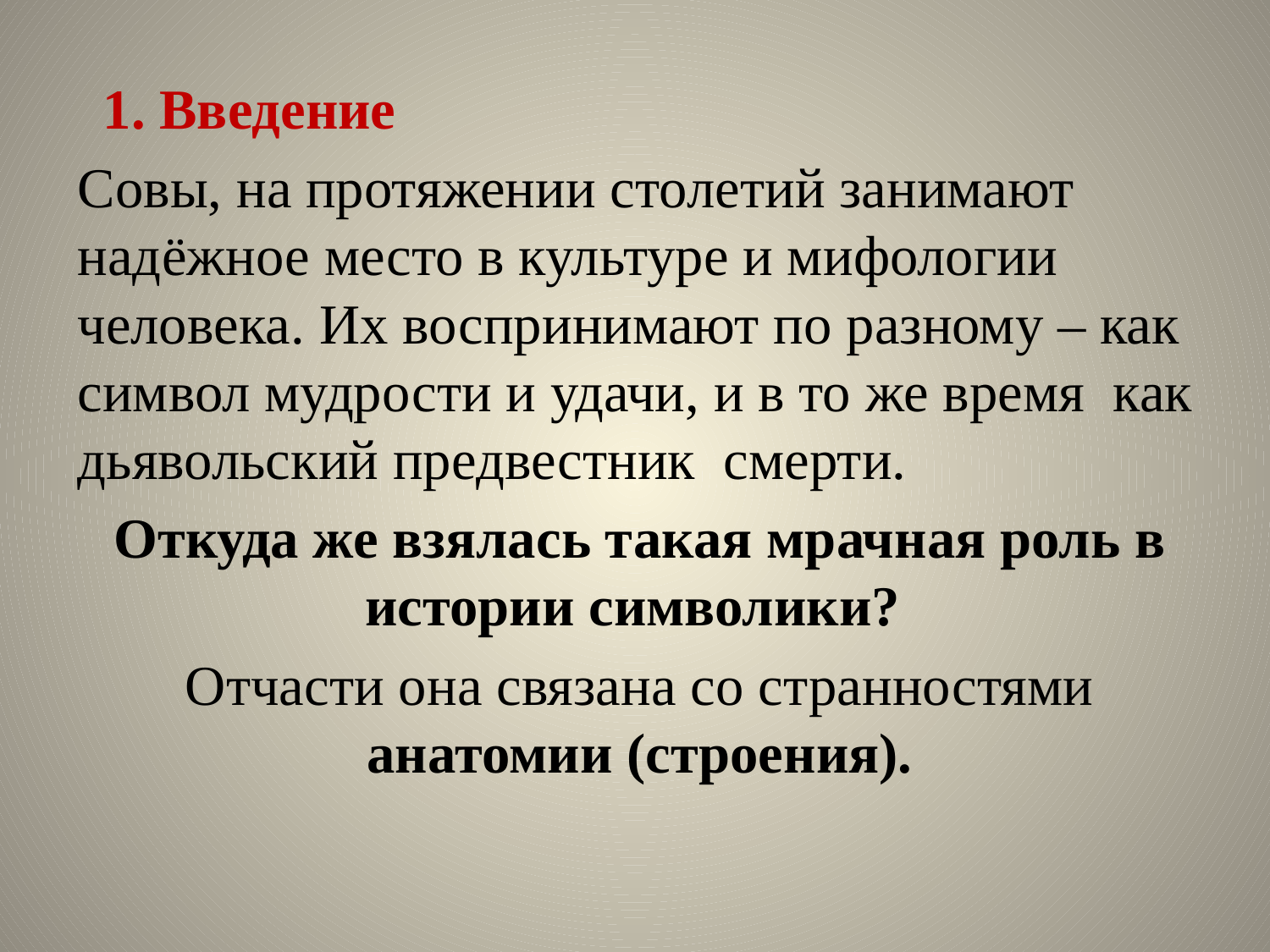

#
  1. Введение
Совы, на протяжении столетий занимают надёжное место в культуре и мифологии человека. Их воспринимают по разному – как символ мудрости и удачи, и в то же время  как дьявольский предвестник  смерти.
Откуда же взялась такая мрачная роль в истории символики?
Отчасти она связана со странностями анатомии (строения).